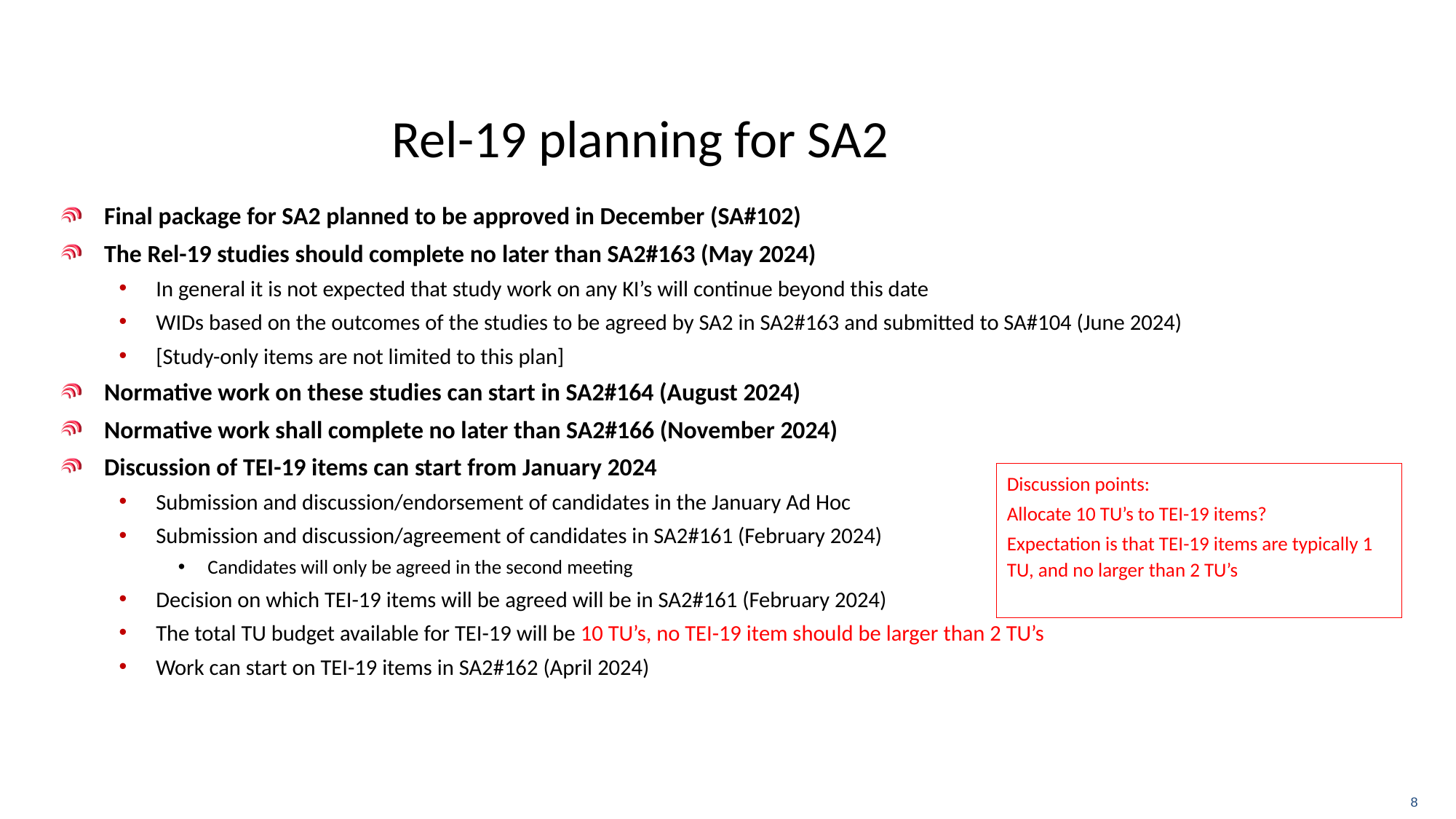

# Rel-19 planning for SA2
Final package for SA2 planned to be approved in December (SA#102)
The Rel-19 studies should complete no later than SA2#163 (May 2024)
In general it is not expected that study work on any KI’s will continue beyond this date
WIDs based on the outcomes of the studies to be agreed by SA2 in SA2#163 and submitted to SA#104 (June 2024)
[Study-only items are not limited to this plan]
Normative work on these studies can start in SA2#164 (August 2024)
Normative work shall complete no later than SA2#166 (November 2024)
Discussion of TEI-19 items can start from January 2024
Submission and discussion/endorsement of candidates in the January Ad Hoc
Submission and discussion/agreement of candidates in SA2#161 (February 2024)
Candidates will only be agreed in the second meeting
Decision on which TEI-19 items will be agreed will be in SA2#161 (February 2024)
The total TU budget available for TEI-19 will be 10 TU’s, no TEI-19 item should be larger than 2 TU’s
Work can start on TEI-19 items in SA2#162 (April 2024)

Discussion points:
Allocate 10 TU’s to TEI-19 items?
Expectation is that TEI-19 items are typically 1 TU, and no larger than 2 TU’s